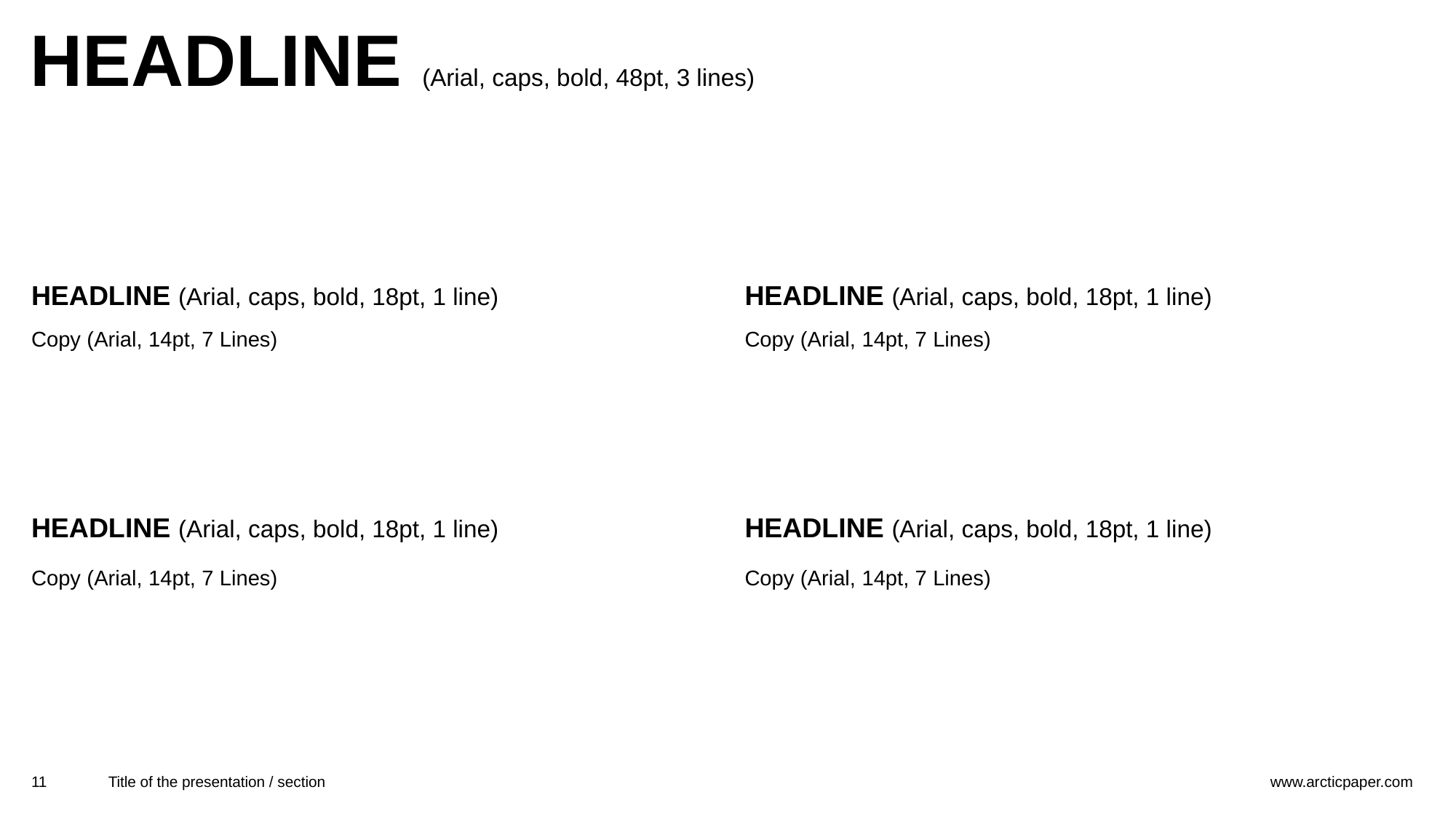

# Headline (Arial, caps, bold, 48pt, 3 lines)
HeadLine (Arial, caps, bold, 18pt, 1 line)
HeadLine (Arial, caps, bold, 18pt, 1 line)
Copy (Arial, 14pt, 7 Lines)
Copy (Arial, 14pt, 7 Lines)
HeadLine (Arial, caps, bold, 18pt, 1 line)
HeadLine (Arial, caps, bold, 18pt, 1 line)
Copy (Arial, 14pt, 7 Lines)
Copy (Arial, 14pt, 7 Lines)
11
Title of the presentation / section
www.arcticpaper.com